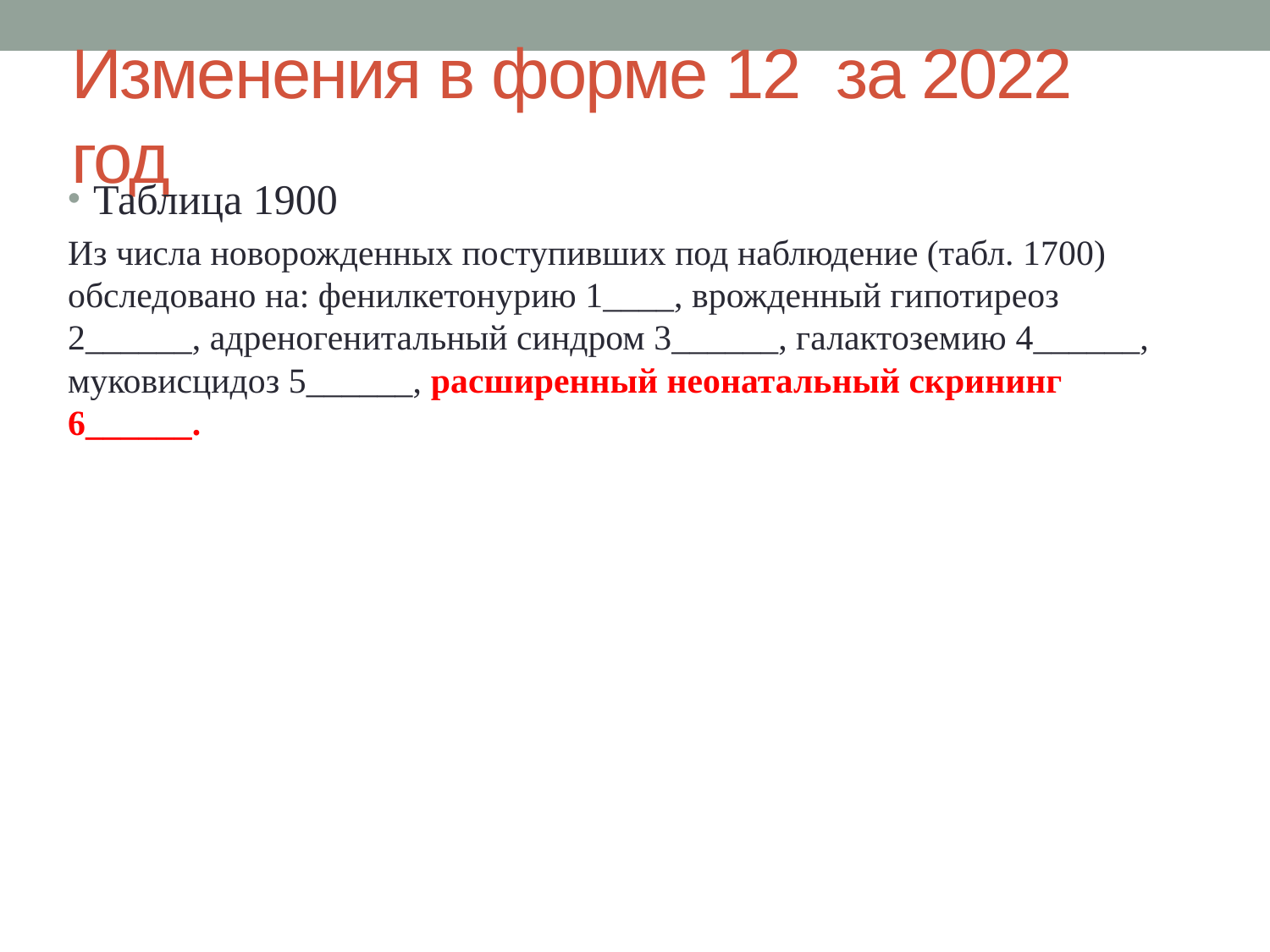

# Изменения в форме 12  за 2022 год
Таблица 1900
Из числа новорожденных поступивших под наблюдение (табл. 1700) обследовано на: фенилкетонурию 1____, врожденный гипотиреоз 2______, адреногенитальный синдром 3______, галактоземию 4______, муковисцидоз 5______, расширенный неонатальный скрининг 6______.